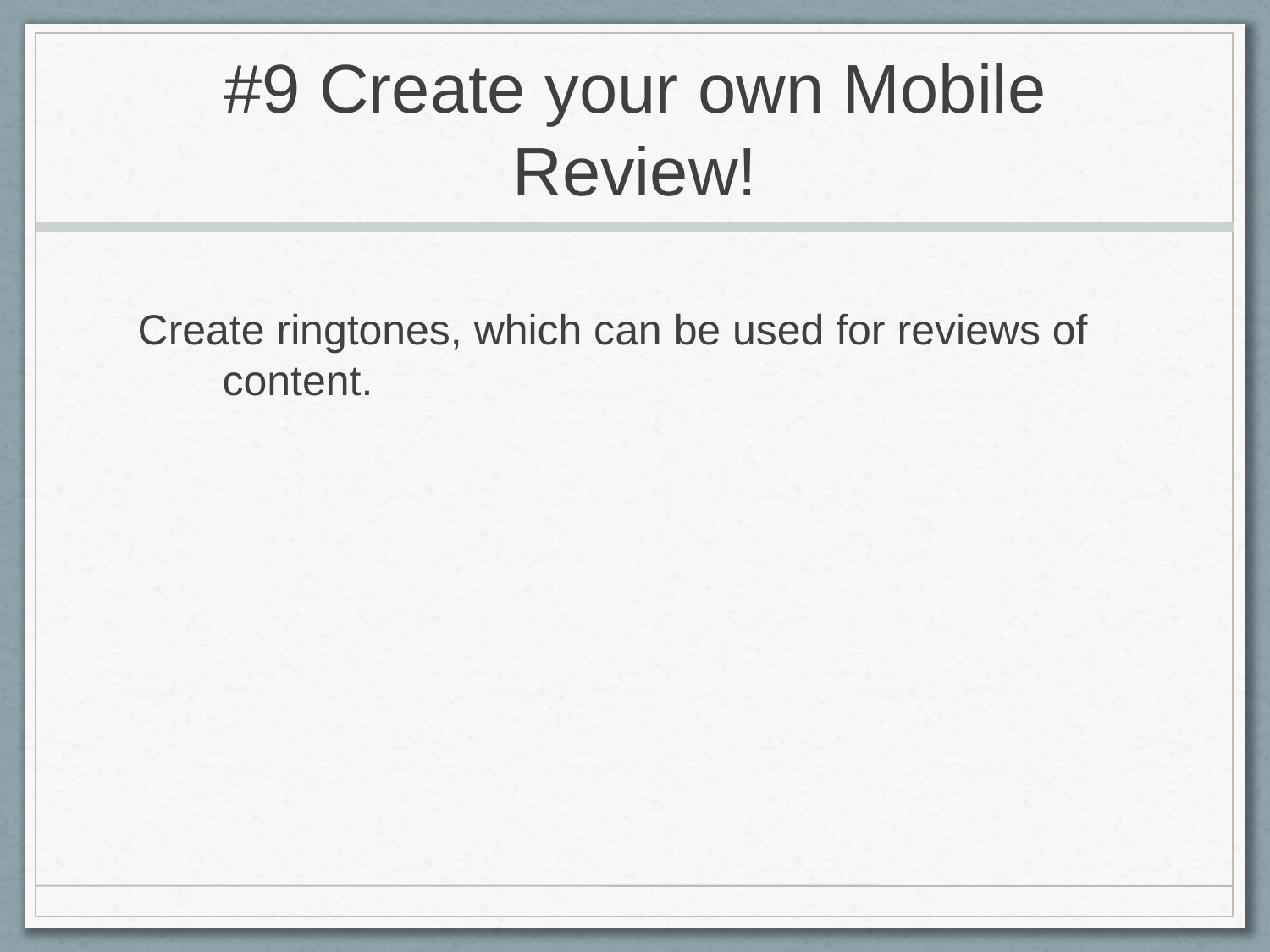

# #9 Create your own Mobile Review!
Create ringtones, which can be used for reviews of content.